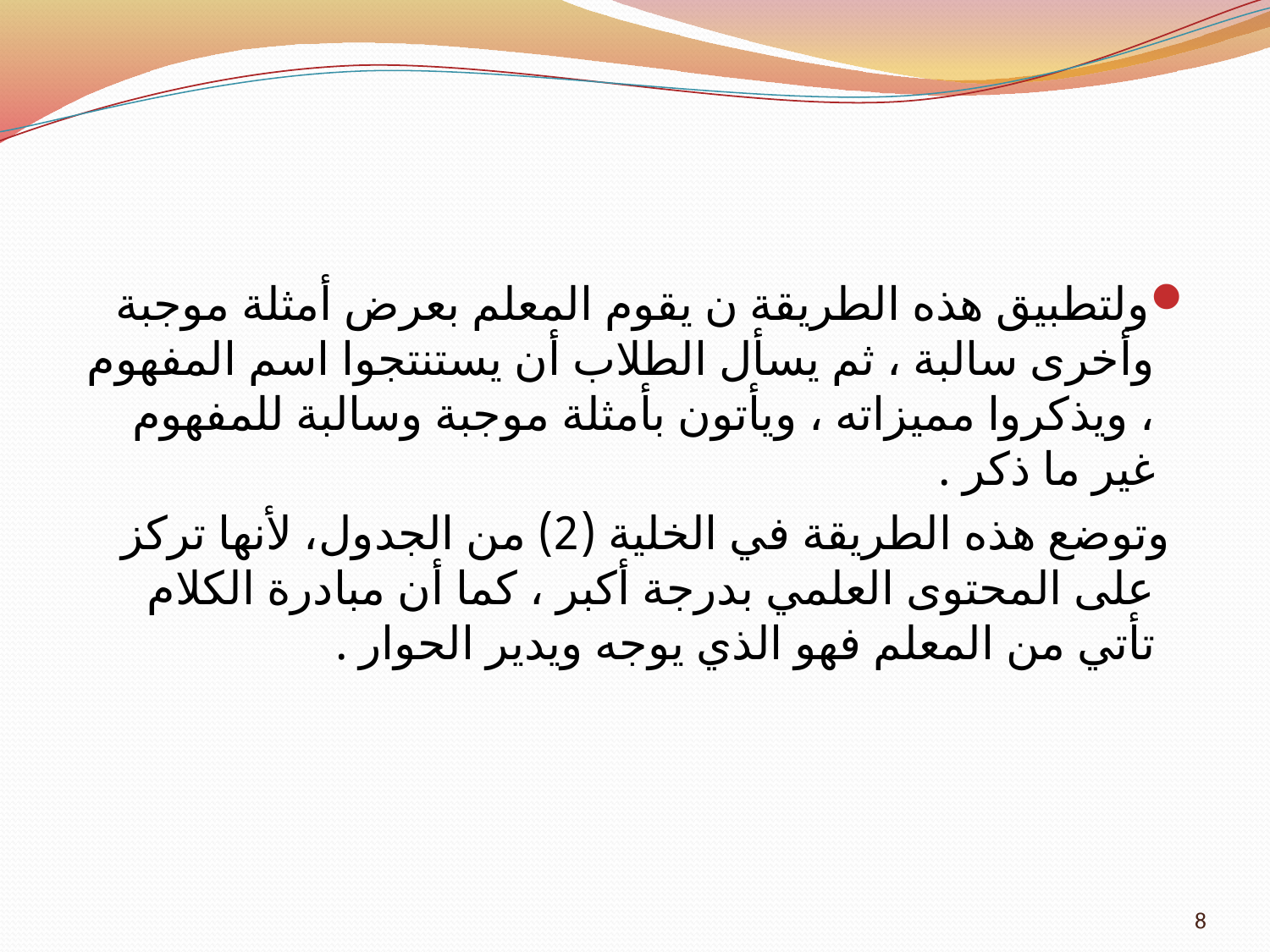

#
ولتطبيق هذه الطريقة ن يقوم المعلم بعرض أمثلة موجبة وأخرى سالبة ، ثم يسأل الطلاب أن يستنتجوا اسم المفهوم ، ويذكروا مميزاته ، ويأتون بأمثلة موجبة وسالبة للمفهوم غير ما ذكر .
  وتوضع هذه الطريقة في الخلية (2) من الجدول، لأنها تركز على المحتوى العلمي بدرجة أكبر ، كما أن مبادرة الكلام تأتي من المعلم فهو الذي يوجه ويدير الحوار .
8